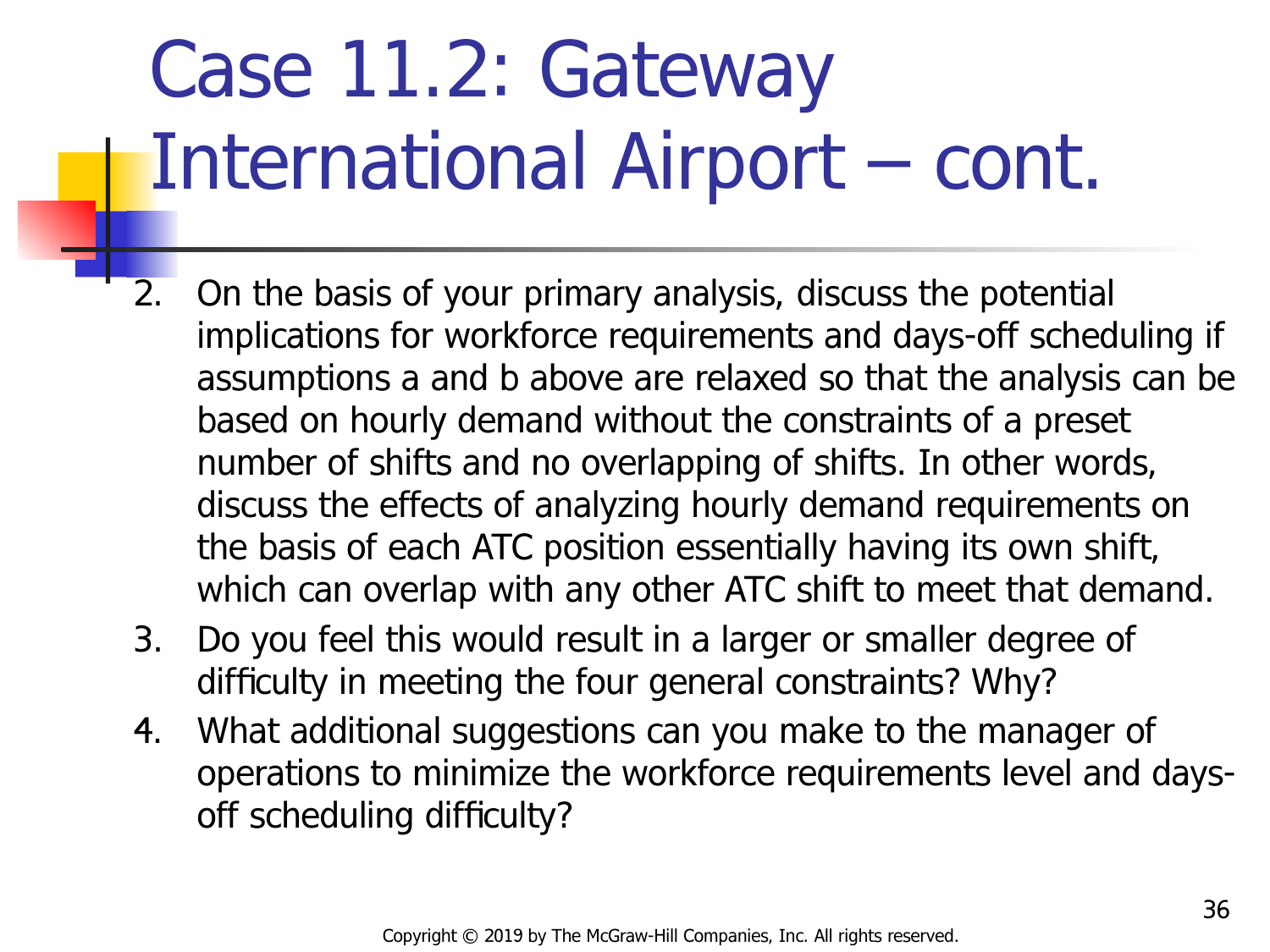

# Case 11.2: Gateway International Airport – cont.
On the basis of your primary analysis, discuss the potential implications for workforce requirements and days-off scheduling if assumptions a and b above are relaxed so that the analysis can be based on hourly demand without the constraints of a preset number of shifts and no overlapping of shifts. In other words, discuss the effects of analyzing hourly demand requirements on the basis of each ATC position essentially having its own shift, which can overlap with any other ATC shift to meet that demand.
Do you feel this would result in a larger or smaller degree of difficulty in meeting the four general constraints? Why?
What additional suggestions can you make to the manager of operations to minimize the workforce requirements level and days-off scheduling difficulty?
36
Copyright © 2019 by The McGraw-Hill Companies, Inc. All rights reserved.